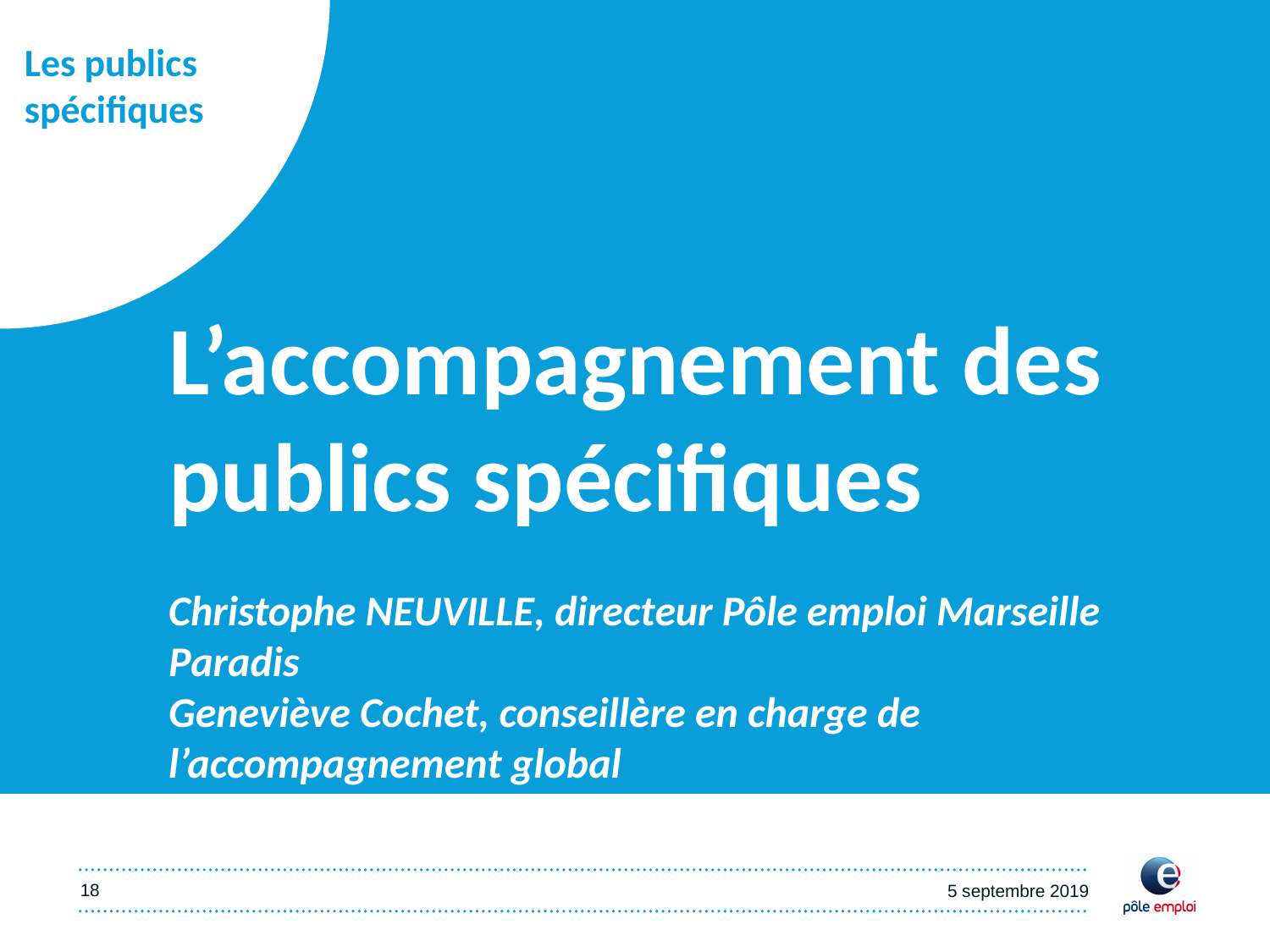

# L’accompagnement des publics spécifiques Christophe NEUVILLE, directeur Pôle emploi Marseille Paradis Geneviève Cochet, conseillère en charge de l’accompagnement global
18
5 septembre 2019